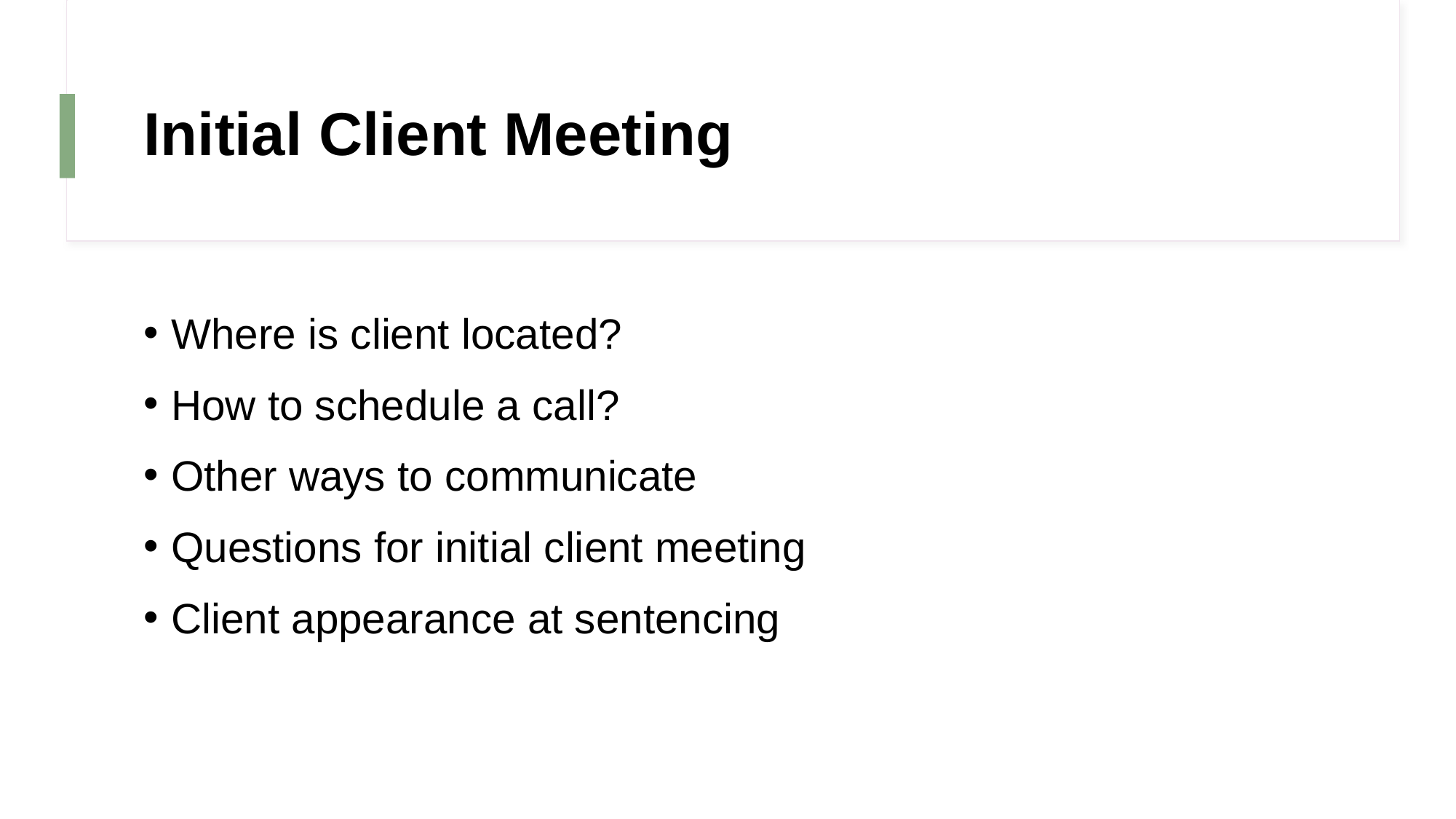

# Initial Client Meeting
Where is client located?
How to schedule a call?
Other ways to communicate
Questions for initial client meeting
Client appearance at sentencing